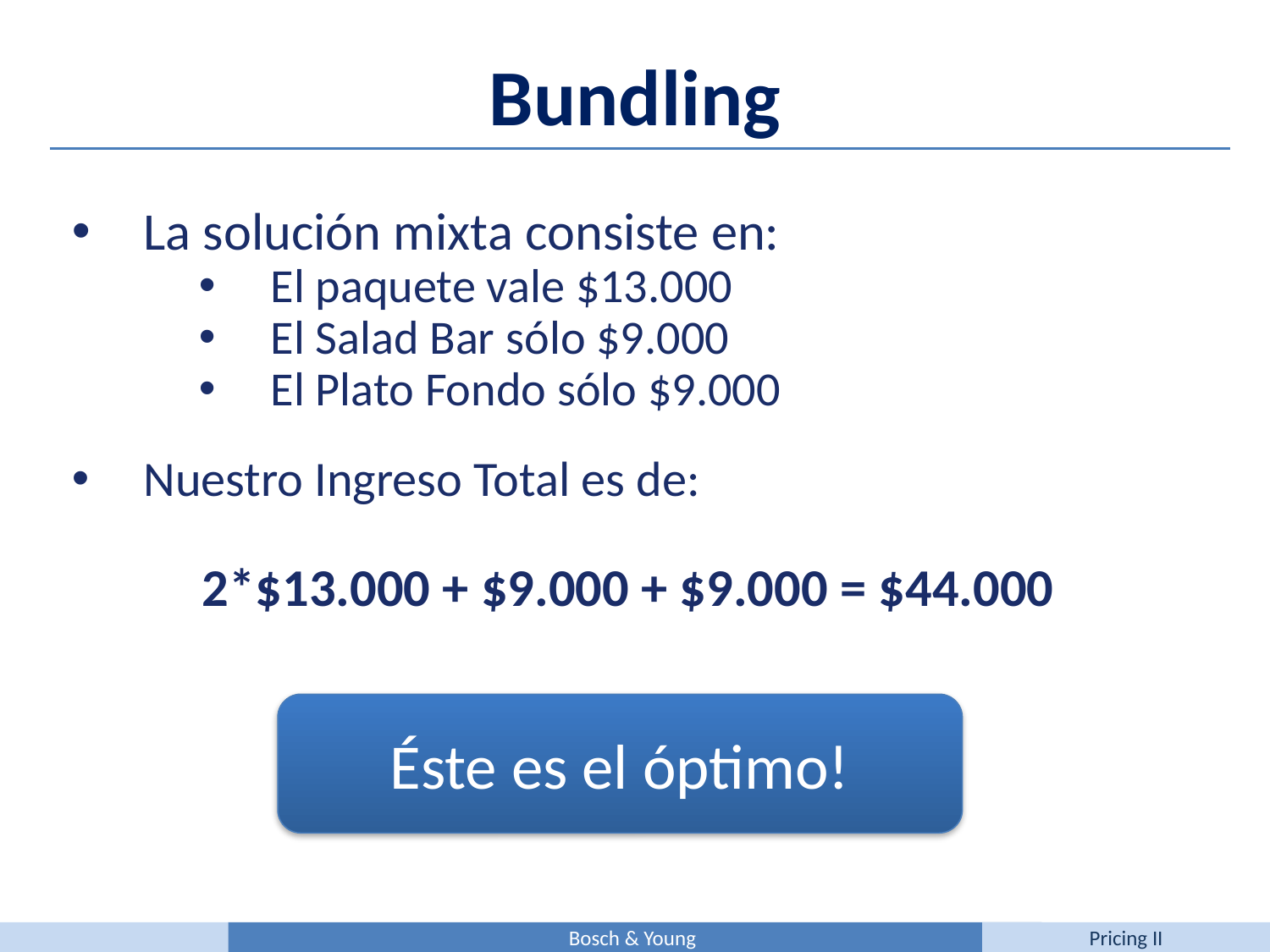

Bundling
La solución mixta consiste en:
El paquete vale $13.000
El Salad Bar sólo $9.000
El Plato Fondo sólo $9.000

Nuestro Ingreso Total es de:

2*$13.000 + $9.000 + $9.000 = $44.000

Éste es el óptimo!

Bosch & Young
Pricing II